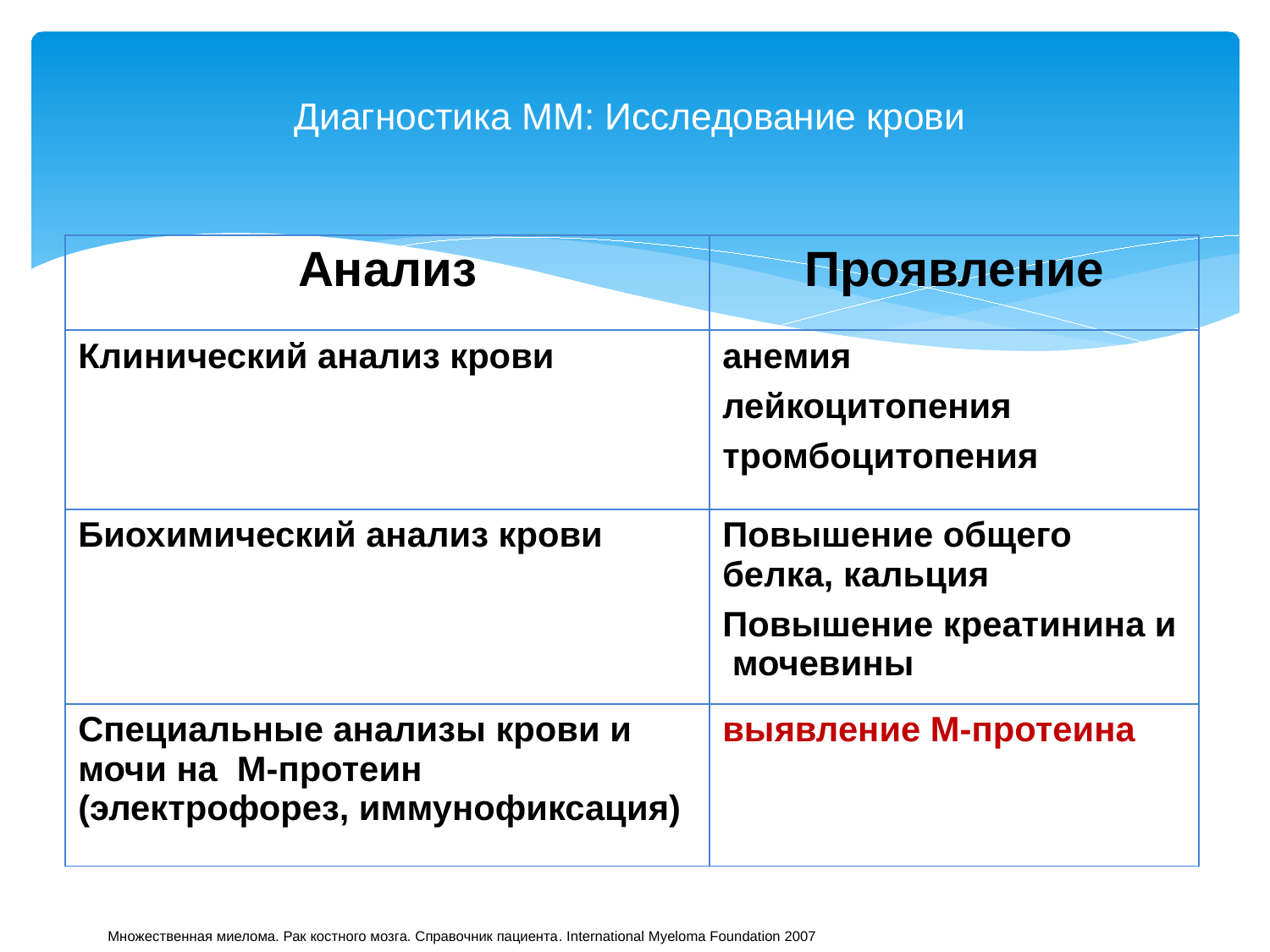

# Диагностика ММ: Исследование крови
| Анализ | Проявление |
| --- | --- |
| Клинический анализ крови | анемия лейкоцитопения тромбоцитопения |
| Биохимический анализ крови | Повышение общего белка, кальция Повышение креатинина и мочевины |
| Специальные анализы крови и мочи на М-протеин (электрофорез, иммунофиксация) | выявление М-протеина |
Множественная миелома. Рак костного мозга. Справочник пациента. International Myeloma Foundation 2007